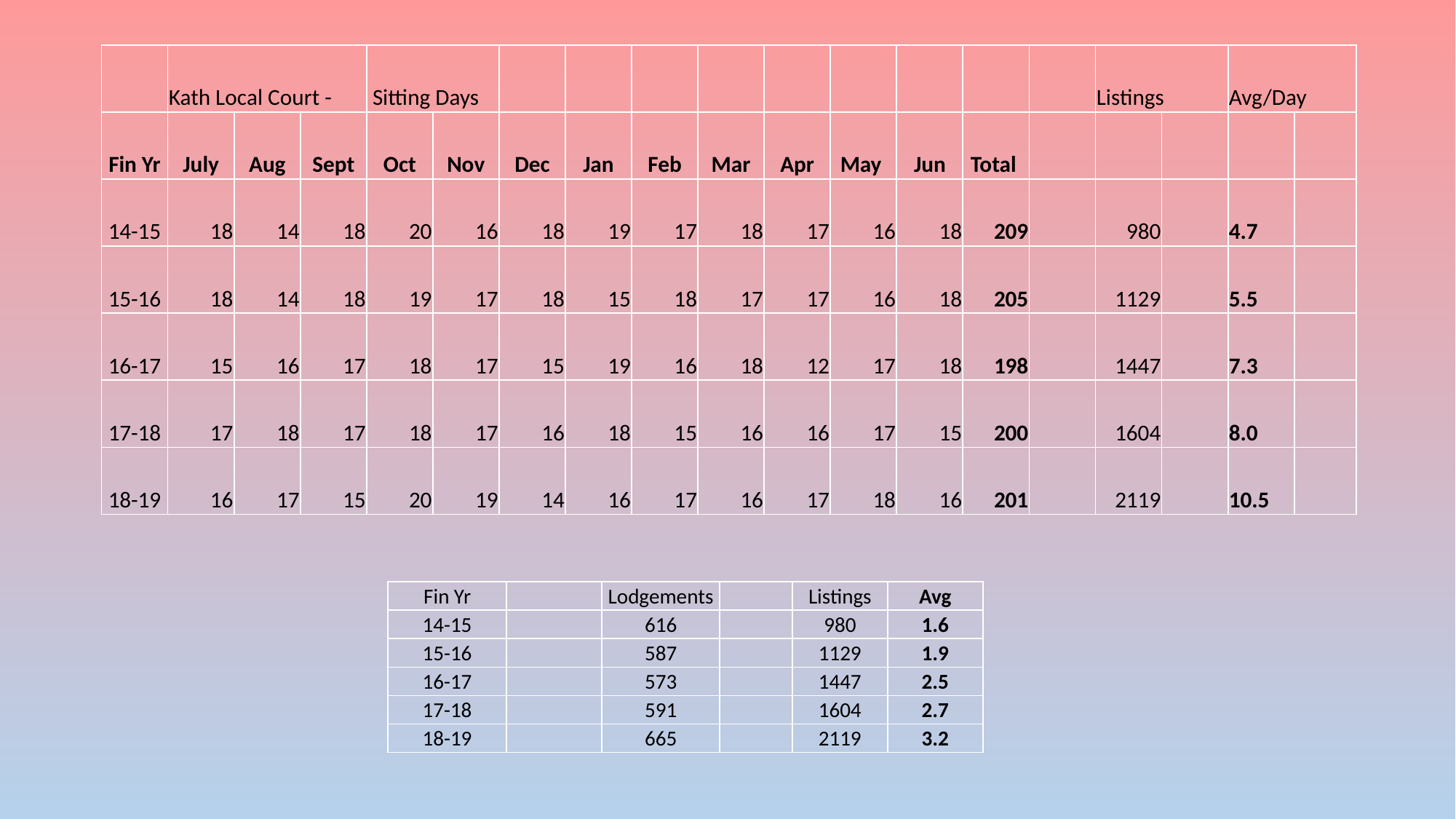

|  | Kath Local Court - |  |  | Sitting Days |  |  |  |  |  |  |  |  |  |  | Listings |  | Avg/Day |  |
| --- | --- | --- | --- | --- | --- | --- | --- | --- | --- | --- | --- | --- | --- | --- | --- | --- | --- | --- |
| Fin Yr | July | Aug | Sept | Oct | Nov | Dec | Jan | Feb | Mar | Apr | May | Jun | Total |  |  |  |  |  |
| 14-15 | 18 | 14 | 18 | 20 | 16 | 18 | 19 | 17 | 18 | 17 | 16 | 18 | 209 |  | 980 |  | 4.7 |  |
| 15-16 | 18 | 14 | 18 | 19 | 17 | 18 | 15 | 18 | 17 | 17 | 16 | 18 | 205 |  | 1129 |  | 5.5 |  |
| 16-17 | 15 | 16 | 17 | 18 | 17 | 15 | 19 | 16 | 18 | 12 | 17 | 18 | 198 |  | 1447 |  | 7.3 |  |
| 17-18 | 17 | 18 | 17 | 18 | 17 | 16 | 18 | 15 | 16 | 16 | 17 | 15 | 200 |  | 1604 |  | 8.0 |  |
| 18-19 | 16 | 17 | 15 | 20 | 19 | 14 | 16 | 17 | 16 | 17 | 18 | 16 | 201 |  | 2119 |  | 10.5 |  |
| Fin Yr |  | Lodgements |  | Listings | Avg |
| --- | --- | --- | --- | --- | --- |
| 14-15 |  | 616 |  | 980 | 1.6 |
| 15-16 |  | 587 |  | 1129 | 1.9 |
| 16-17 |  | 573 |  | 1447 | 2.5 |
| 17-18 |  | 591 |  | 1604 | 2.7 |
| 18-19 |  | 665 |  | 2119 | 3.2 |